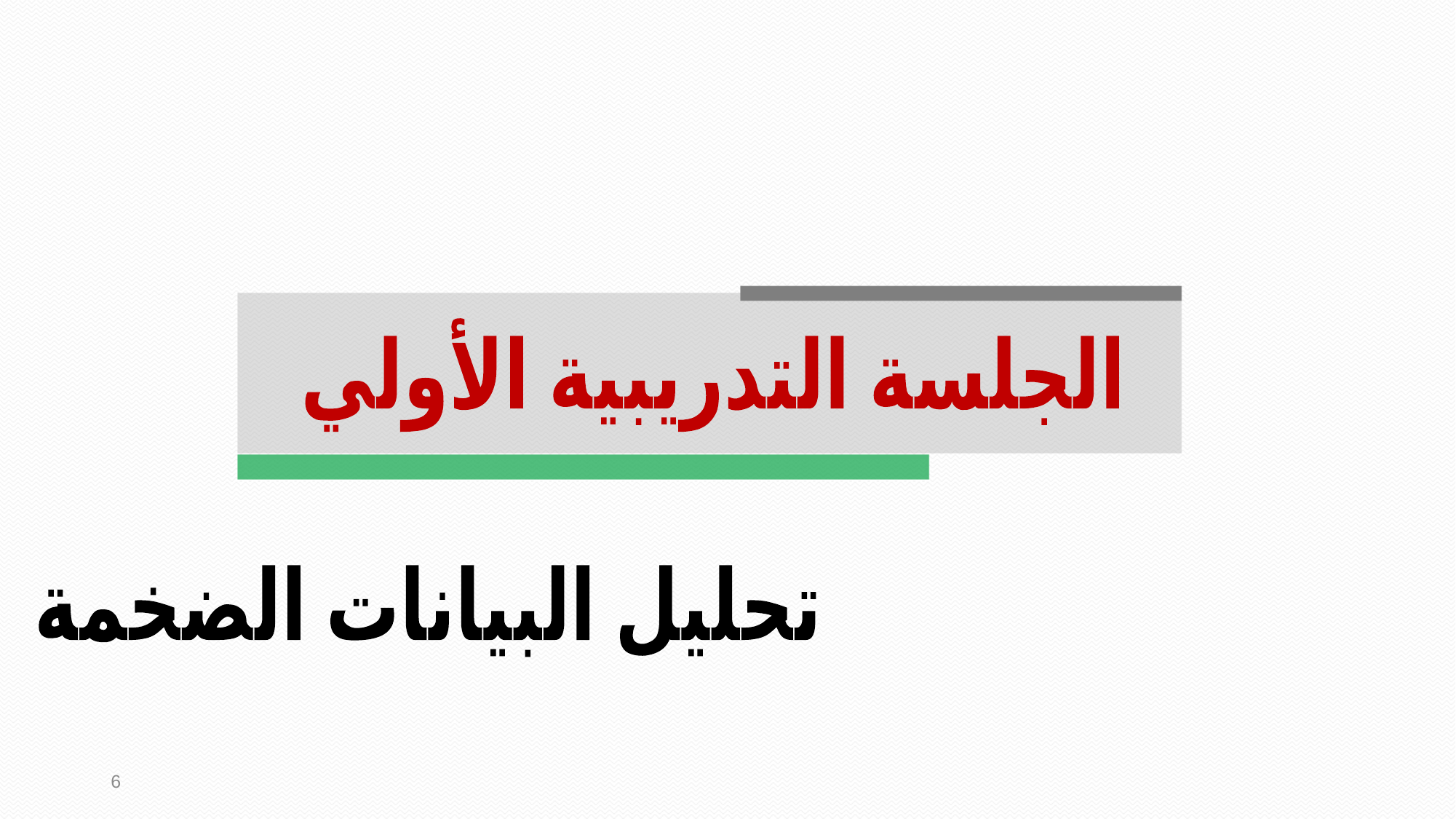

الجلسة التدريبية الأولي
تحليل البيانات الضخمة
6